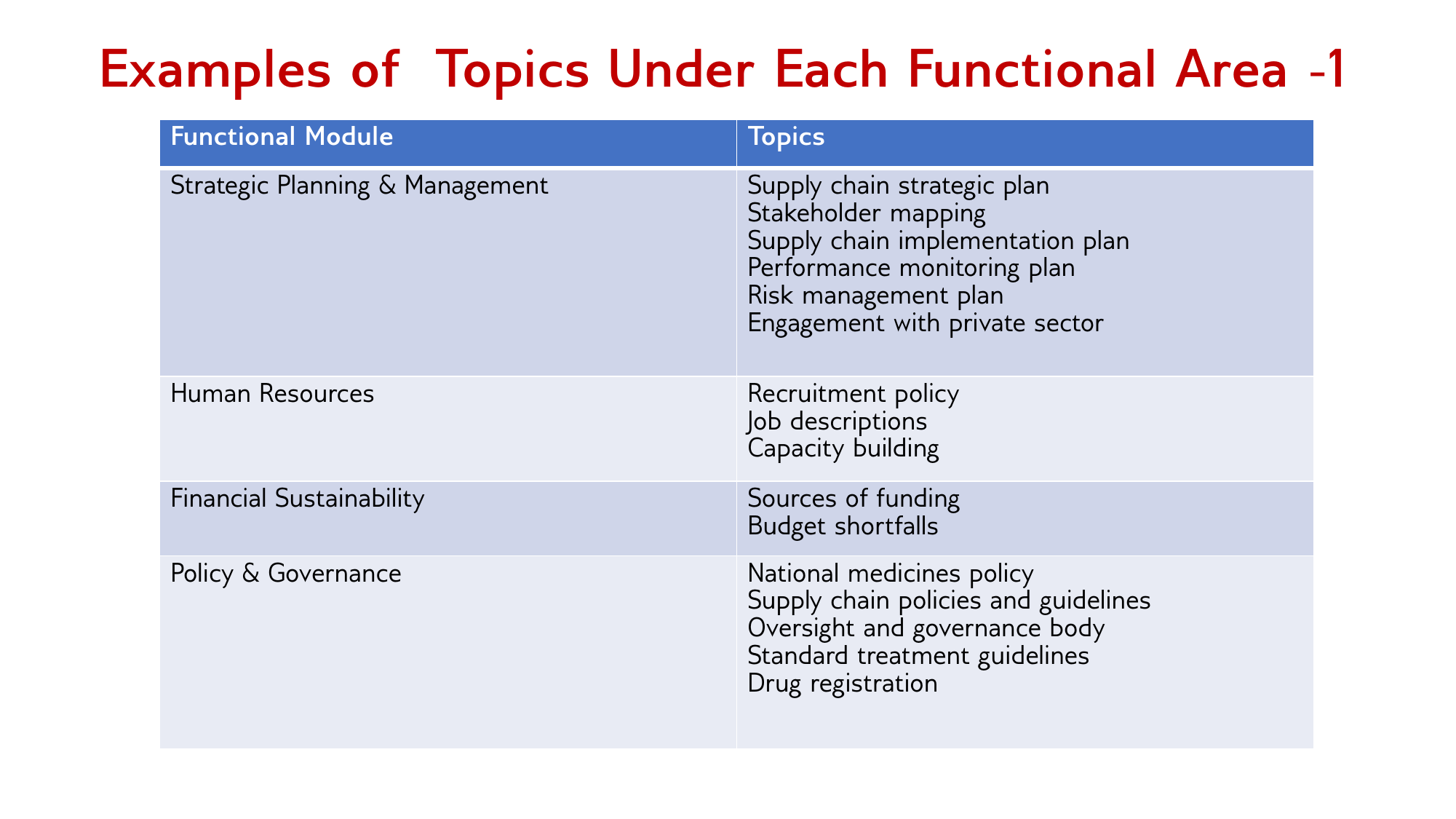

# Examples of  Topics Under Each Functional Area -1
| Functional Module | Topics |
| --- | --- |
| Strategic Planning & Management | Supply chain strategic plan Stakeholder mapping Supply chain implementation plan Performance monitoring plan Risk management plan Engagement with private sector |
| Human Resources | Recruitment policy Job descriptions Capacity building |
| Financial Sustainability | Sources of funding Budget shortfalls |
| Policy & Governance | National medicines policy Supply chain policies and guidelines Oversight and governance body Standard treatment guidelines Drug registration |